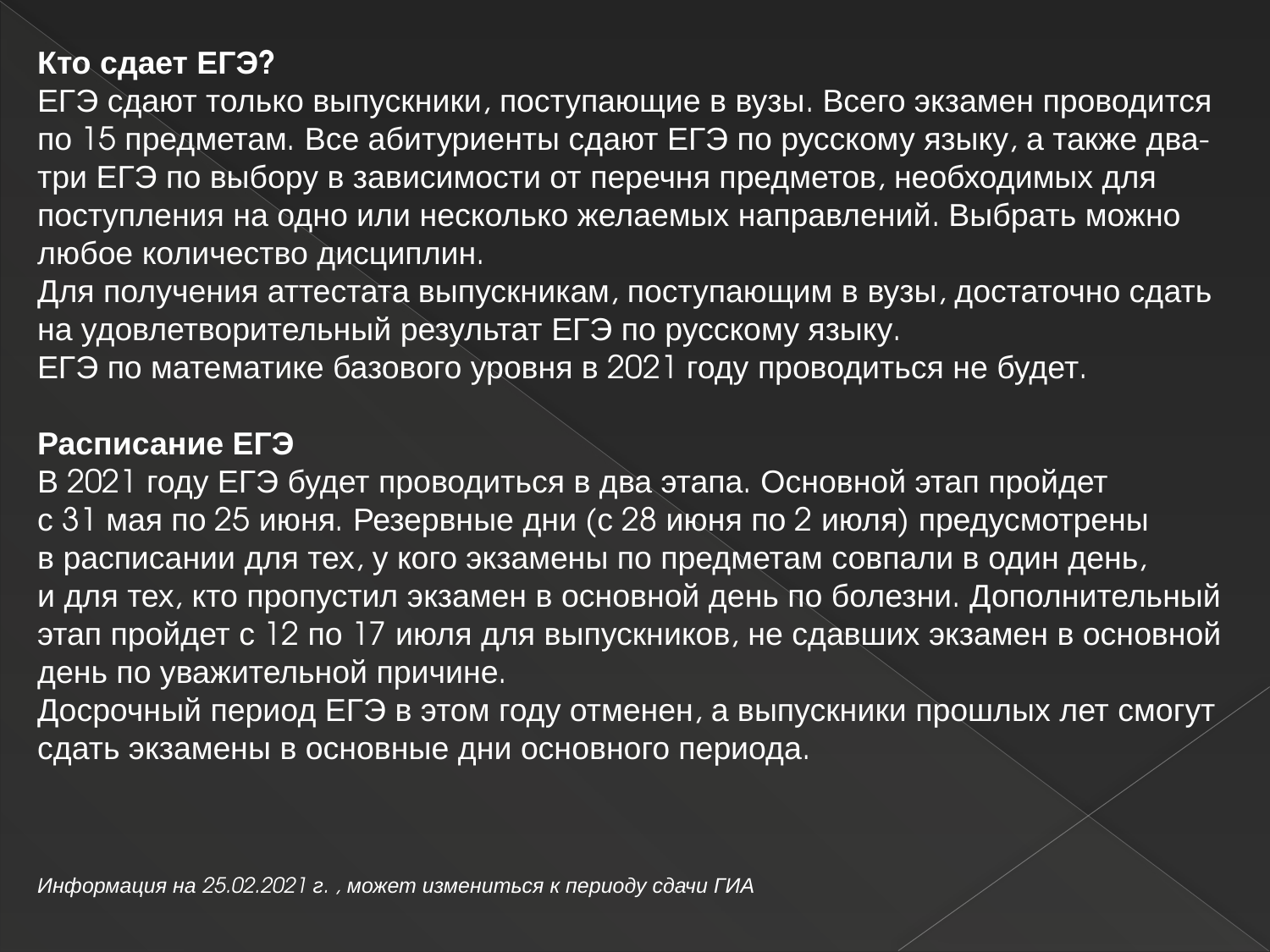

Кто сдает ЕГЭ?
ЕГЭ сдают только выпускники, поступающие в вузы. Всего экзамен проводится по 15 предметам. Все абитуриенты сдают ЕГЭ по русскому языку, а также два-три ЕГЭ по выбору в зависимости от перечня предметов, необходимых для поступления на одно или несколько желаемых направлений. Выбрать можно любое количество дисциплин.
Для получения аттестата выпускникам, поступающим в вузы, достаточно сдать на удовлетворительный результат ЕГЭ по русскому языку.
ЕГЭ по математике базового уровня в 2021 году проводиться не будет.

Расписание ЕГЭ
В 2021 году ЕГЭ будет проводиться в два этапа. Основной этап пройдет с 31 мая по 25 июня. Резервные дни (с 28 июня по 2 июля) предусмотрены в расписании для тех, у кого экзамены по предметам совпали в один день, и для тех, кто пропустил экзамен в основной день по болезни. Дополнительный этап пройдет с 12 по 17 июля для выпускников, не сдавших экзамен в основной день по уважительной причине.
Досрочный период ЕГЭ в этом году отменен, а выпускники прошлых лет смогут сдать экзамены в основные дни основного периода.
Информация на 25.02.2021 г. , может измениться к периоду сдачи ГИА